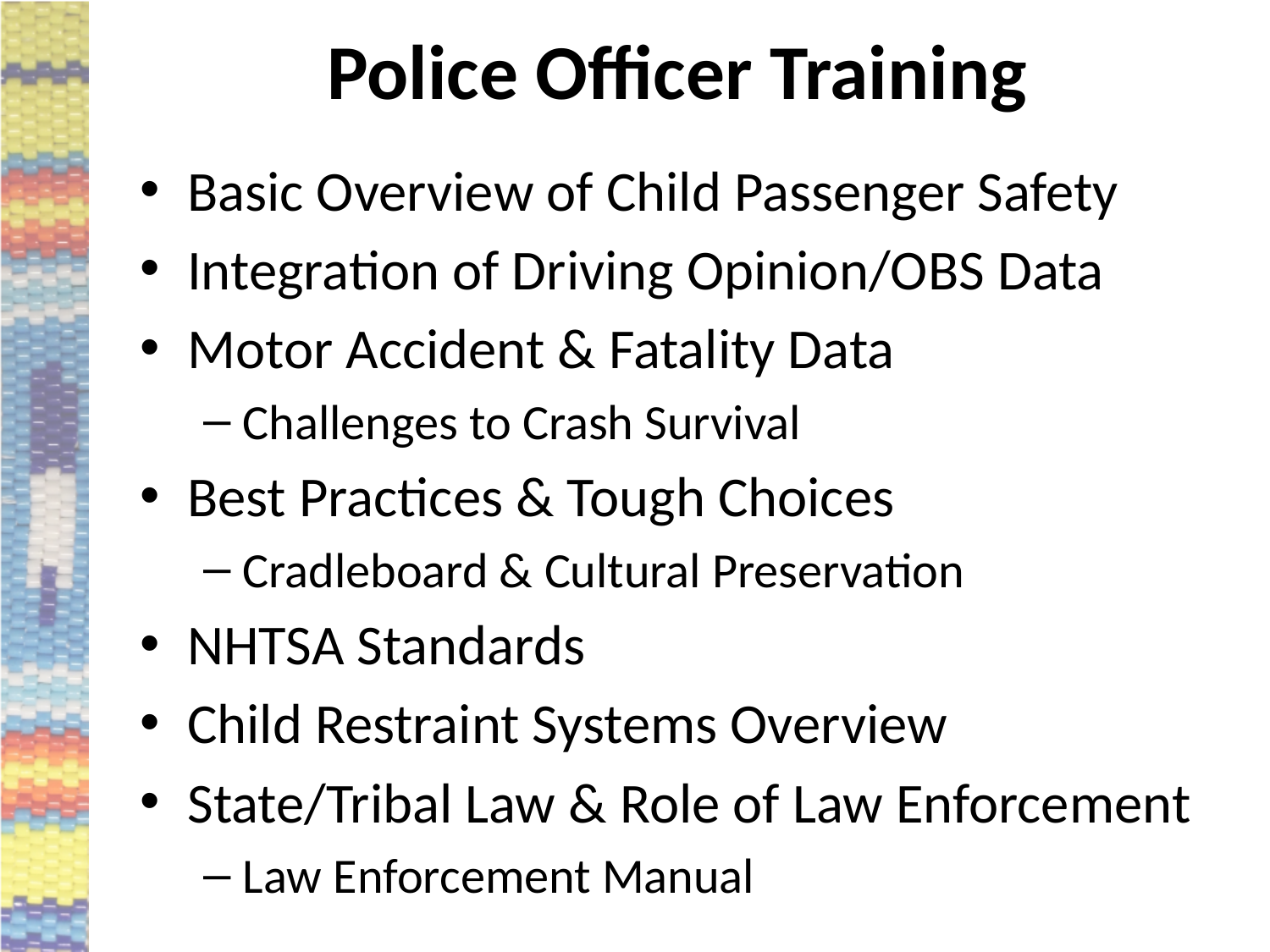

# Police Officer Training
Basic Overview of Child Passenger Safety
Integration of Driving Opinion/OBS Data
Motor Accident & Fatality Data
Challenges to Crash Survival
Best Practices & Tough Choices
Cradleboard & Cultural Preservation
NHTSA Standards
Child Restraint Systems Overview
State/Tribal Law & Role of Law Enforcement
Law Enforcement Manual